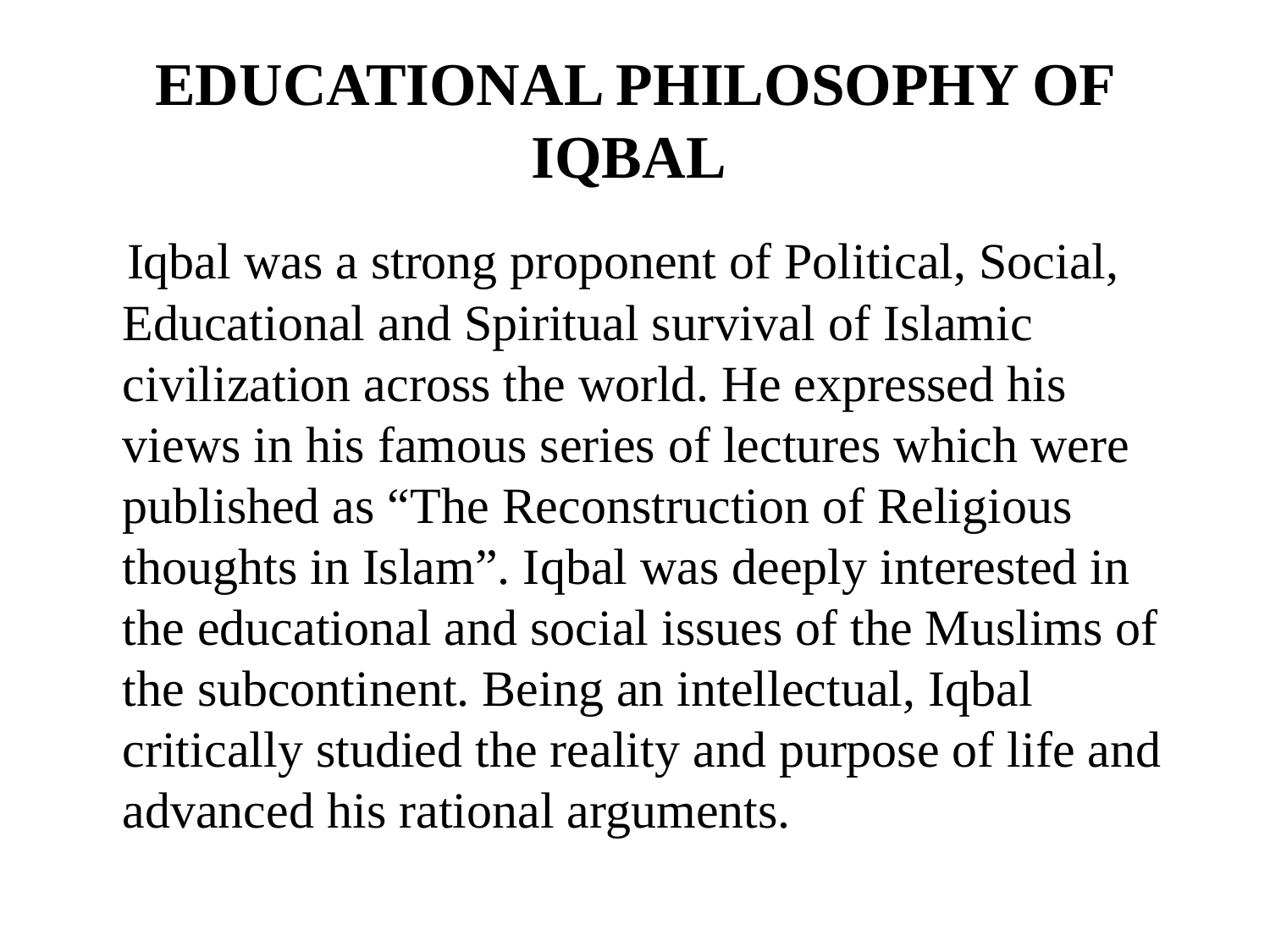

# EDUCATIONAL PHILOSOPHY OF IQBAL
    Iqbal was a strong proponent of Political, Social, Educational and Spiritual survival of Islamic civilization across the world. He expressed his views in his famous series of lectures which were published as “The Reconstruction of Religious thoughts in Islam”. Iqbal was deeply interested in the educational and social issues of the Muslims of the subcontinent. Being an intellectual, Iqbal critically studied the reality and purpose of life and advanced his rational arguments.